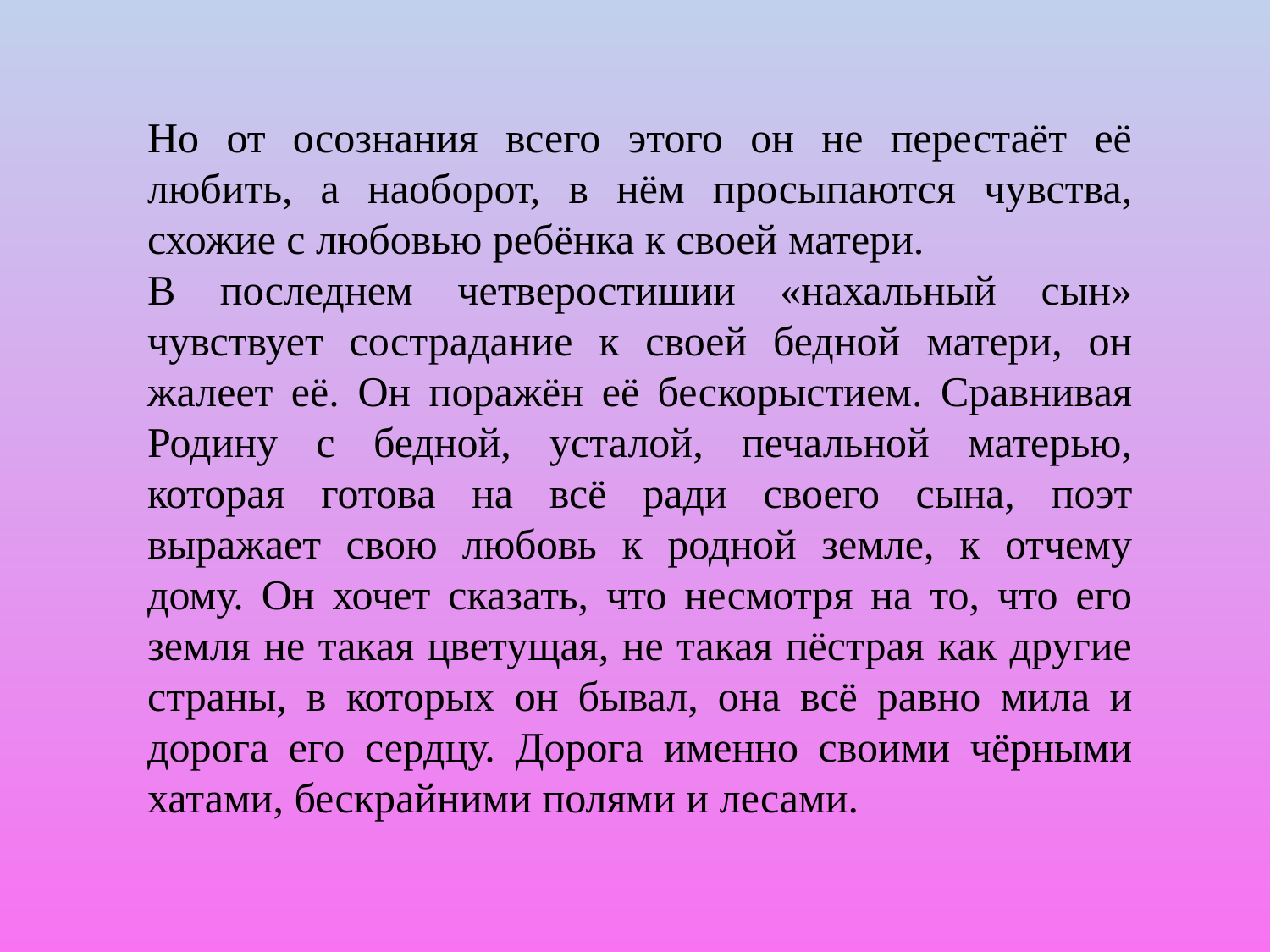

Но от осознания всего этого он не перестаёт её любить, а наоборот, в нём просыпаются чувства, схожие с любовью ребёнка к своей матери.
В последнем четверостишии «нахальный сын» чувствует сострадание к своей бедной матери, он жалеет её. Он поражён её бескорыстием. Сравнивая Родину с бедной, усталой, печальной матерью, которая готова на всё ради своего сына, поэт выражает свою любовь к родной земле, к отчему дому. Он хочет сказать, что несмотря на то, что его земля не такая цветущая, не такая пёстрая как другие страны, в которых он бывал, она всё равно мила и дорога его сердцу. Дорога именно своими чёрными хатами, бескрайними полями и лесами.